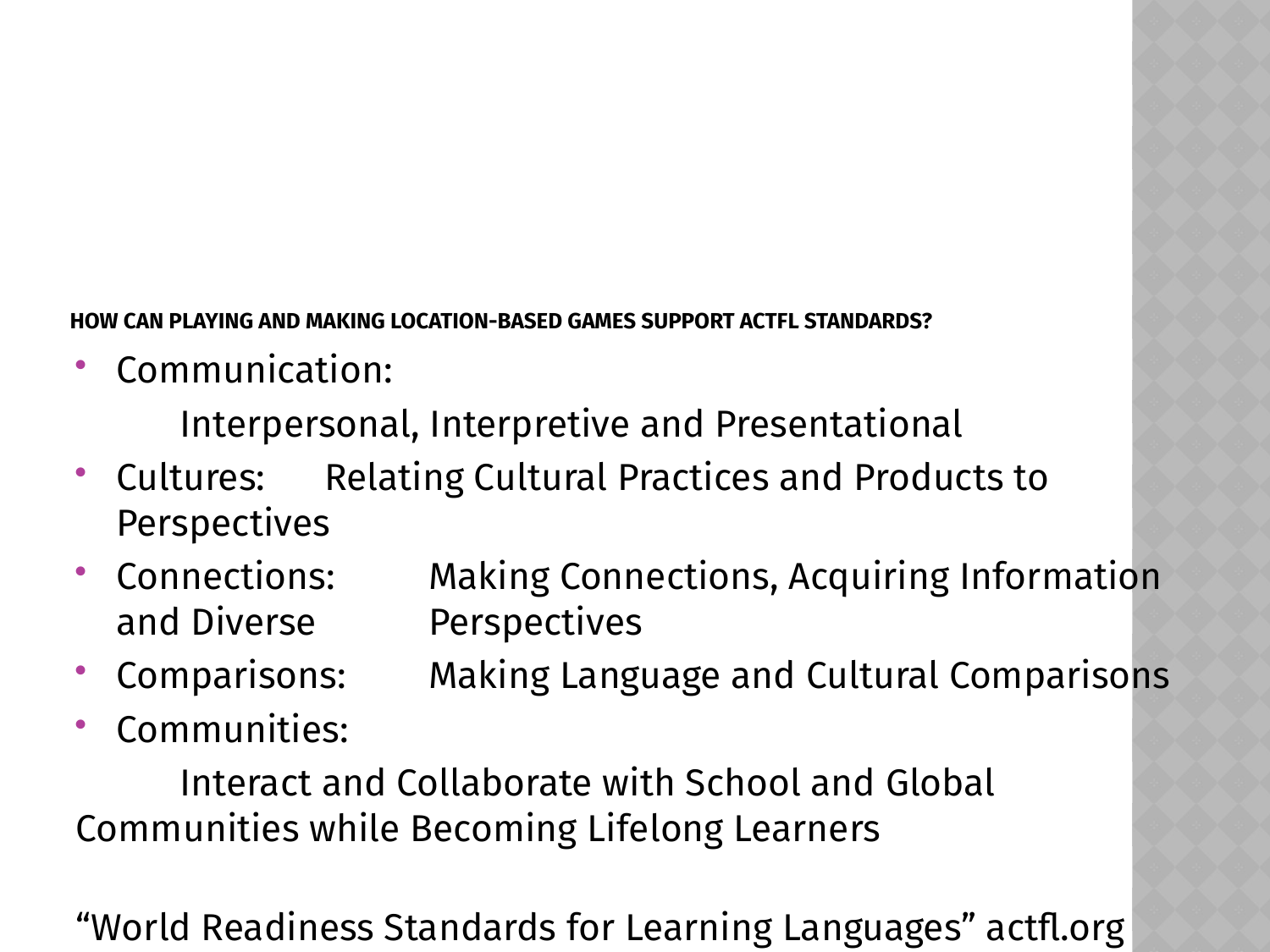

# How can playing and making Location-Based games Support ACTFL standards?

Communication:
	Interpersonal, Interpretive and Presentational
Cultures:							Relating Cultural Practices and Products to Perspectives
Connections: 							Making Connections, Acquiring Information and Diverse 	Perspectives
Comparisons: 							Making Language and Cultural Comparisons
Communities:
	Interact and Collaborate with School and Global 	Communities while Becoming Lifelong Learners
“World Readiness Standards for Learning Languages” actfl.org